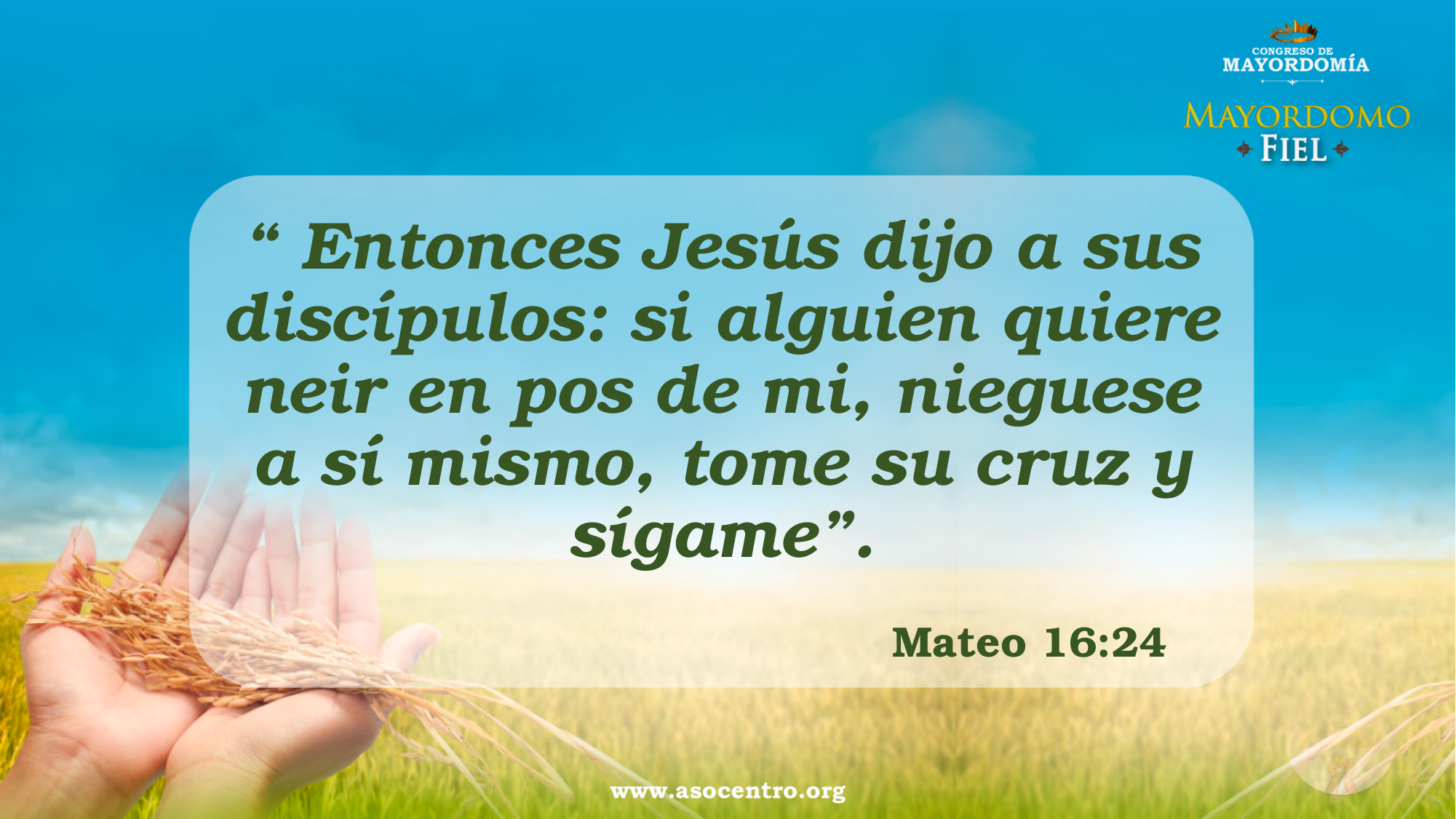

“ Entonces Jesús dijo a sus discípulos: si alguien quiere neir en pos de mi, nieguese a sí mismo, tome su cruz y sígame”.
Mateo 16:24